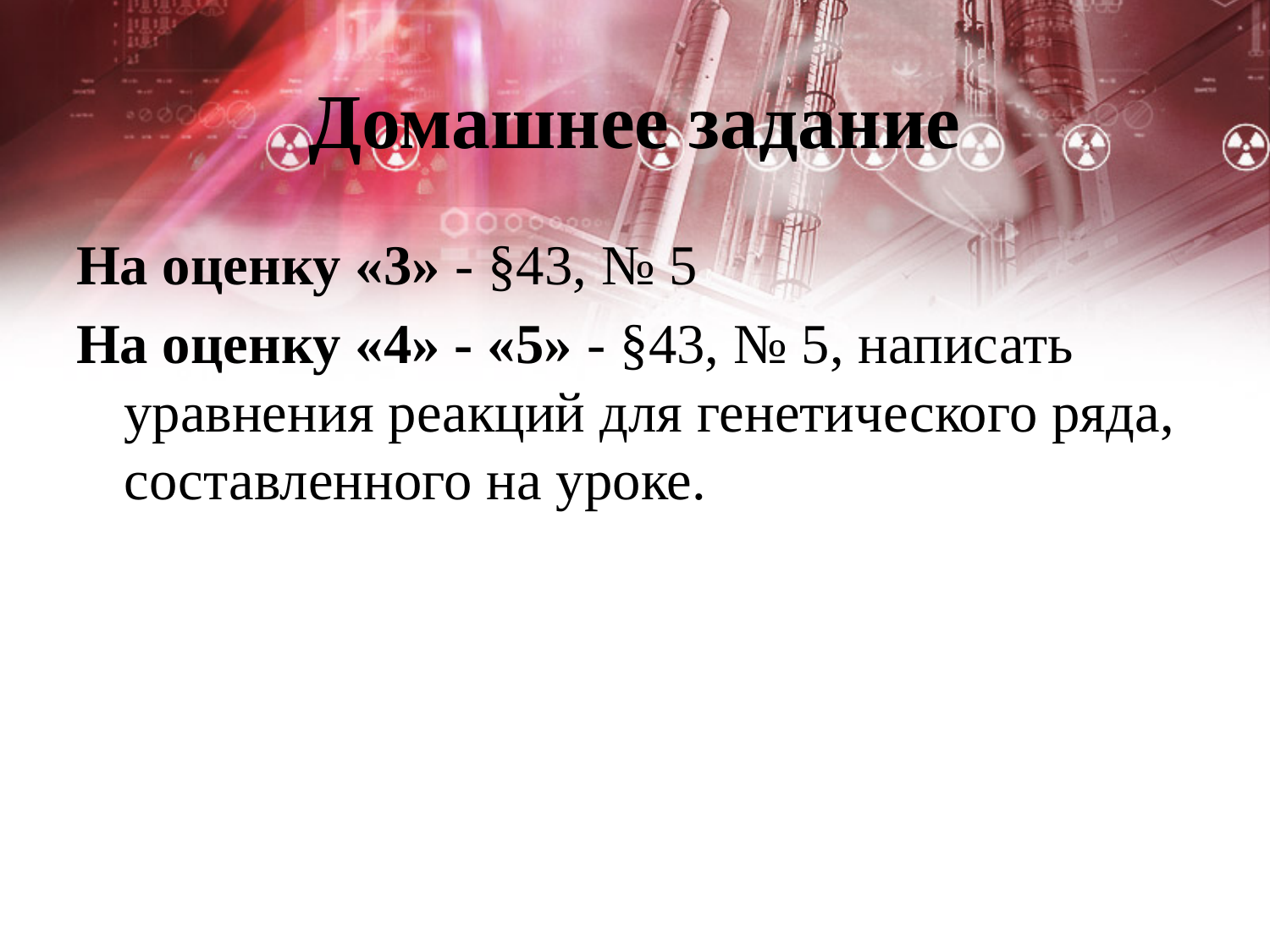

# Домашнее задание
На оценку «3» - §43, № 5
На оценку «4» - «5» - §43, № 5, написать  уравнения реакций для генетического ряда, составленного на уроке.